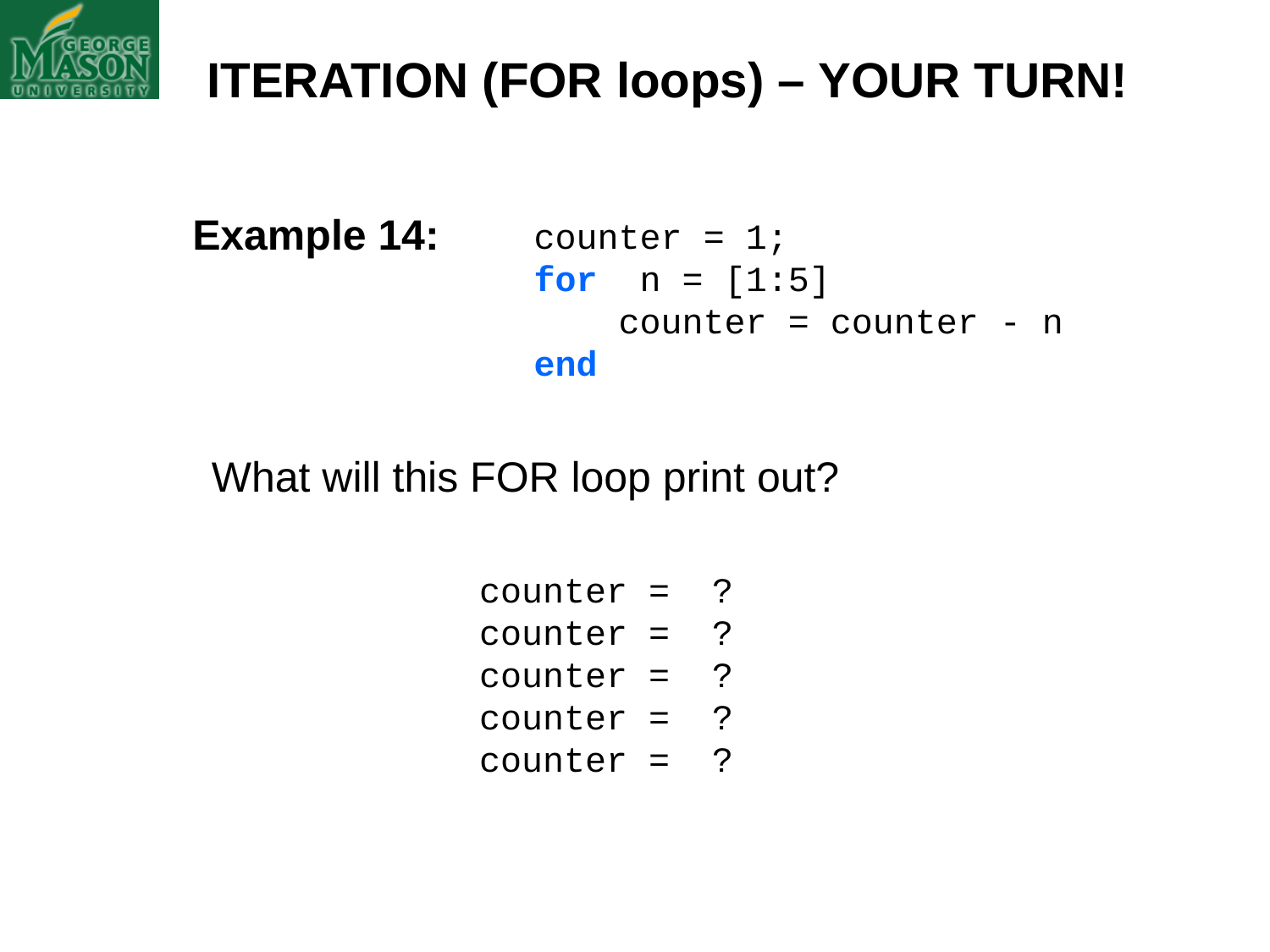

ITERATION (FOR loops) – YOUR TURN!
Example 14:
counter = 1;
for  n = [1:5]
    counter = counter - n
end
What will this FOR loop print out?
counter =  ?
counter =  ?
counter =  ?
counter =  ?
counter =  ?